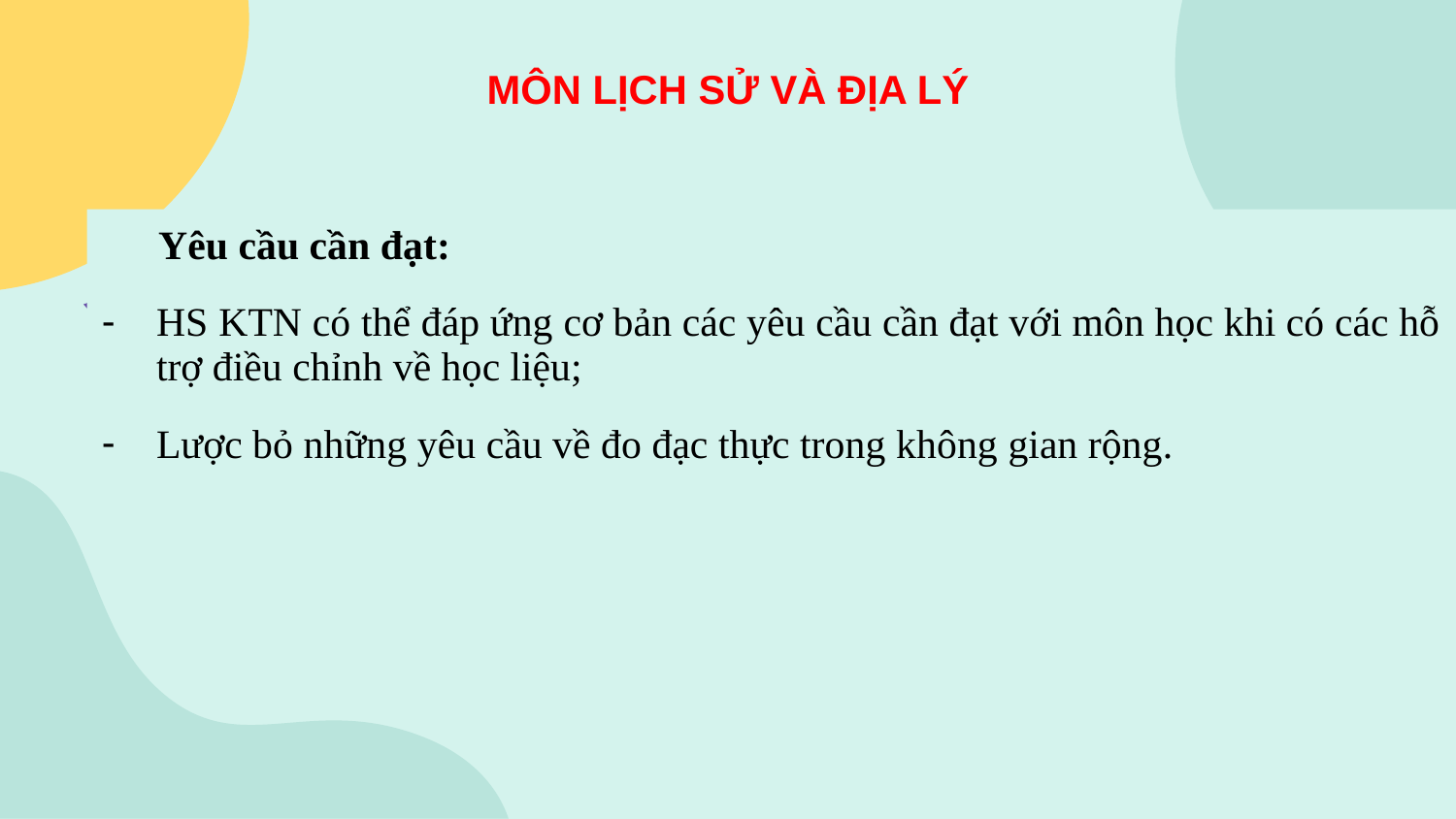

MÔN LỊCH SỬ VÀ ĐỊA LÝ
Yêu cầu cần đạt:
HS KTN có thể đáp ứng cơ bản các yêu cầu cần đạt với môn học khi có các hỗ trợ điều chỉnh về học liệu;
Lược bỏ những yêu cầu về đo đạc thực trong không gian rộng.